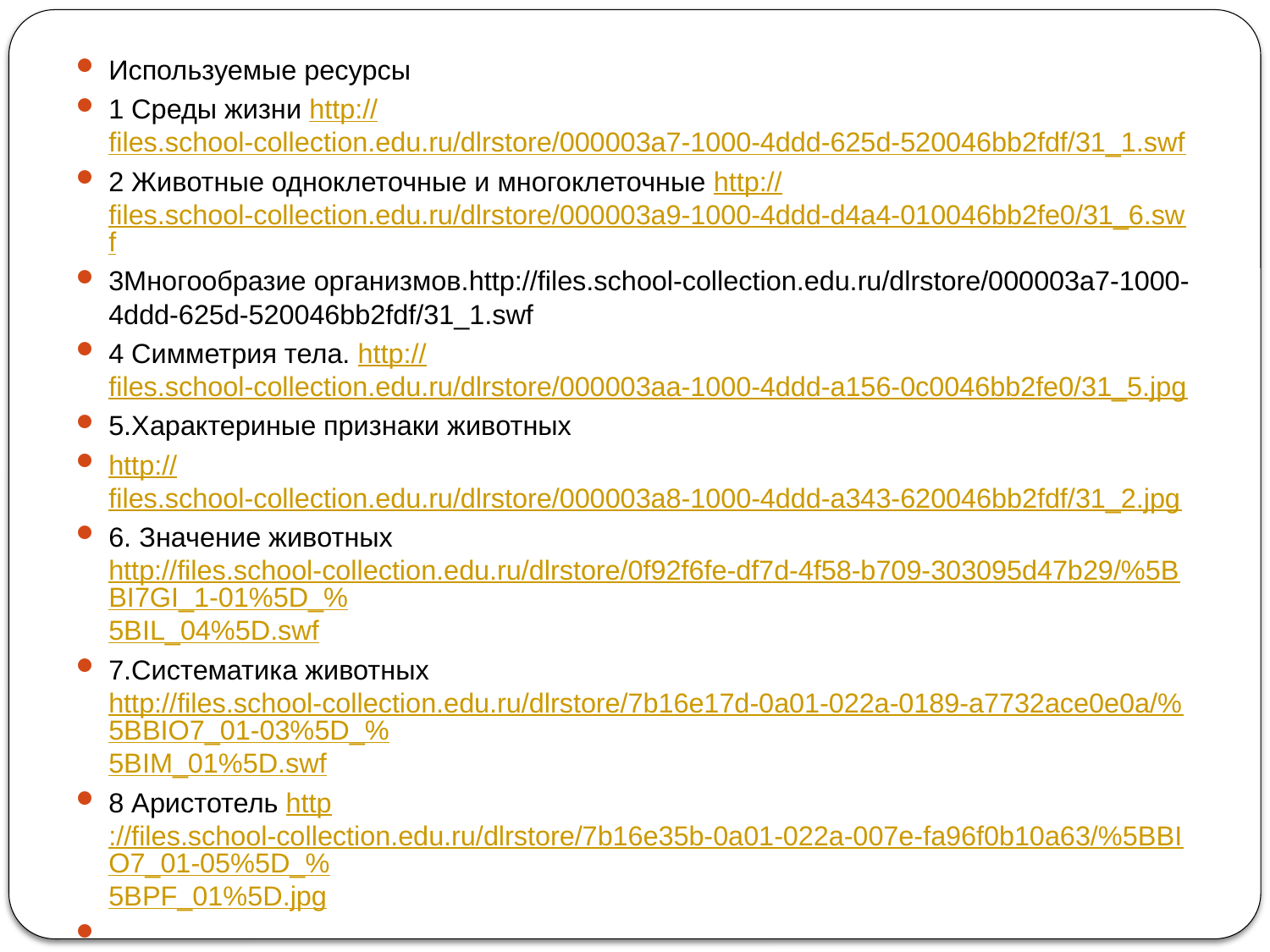

Используемые ресурсы
1 Среды жизни http://files.school-collection.edu.ru/dlrstore/000003a7-1000-4ddd-625d-520046bb2fdf/31_1.swf
2 Животные одноклеточные и многоклеточные http://files.school-collection.edu.ru/dlrstore/000003a9-1000-4ddd-d4a4-010046bb2fe0/31_6.swf
3Многообразие организмов.http://files.school-collection.edu.ru/dlrstore/000003a7-1000-4ddd-625d-520046bb2fdf/31_1.swf
4 Симметрия тела. http://files.school-collection.edu.ru/dlrstore/000003aa-1000-4ddd-a156-0c0046bb2fe0/31_5.jpg
5.Характериные признаки животных
http://files.school-collection.edu.ru/dlrstore/000003a8-1000-4ddd-a343-620046bb2fdf/31_2.jpg
6. Значение животных http://files.school-collection.edu.ru/dlrstore/0f92f6fe-df7d-4f58-b709-303095d47b29/%5BBI7GI_1-01%5D_%5BIL_04%5D.swf
7.Систематика животных http://files.school-collection.edu.ru/dlrstore/7b16e17d-0a01-022a-0189-a7732ace0e0a/%5BBIO7_01-03%5D_%5BIM_01%5D.swf
8 Аристотель http://files.school-collection.edu.ru/dlrstore/7b16e35b-0a01-022a-007e-fa96f0b10a63/%5BBIO7_01-05%5D_%5BPF_01%5D.jpg